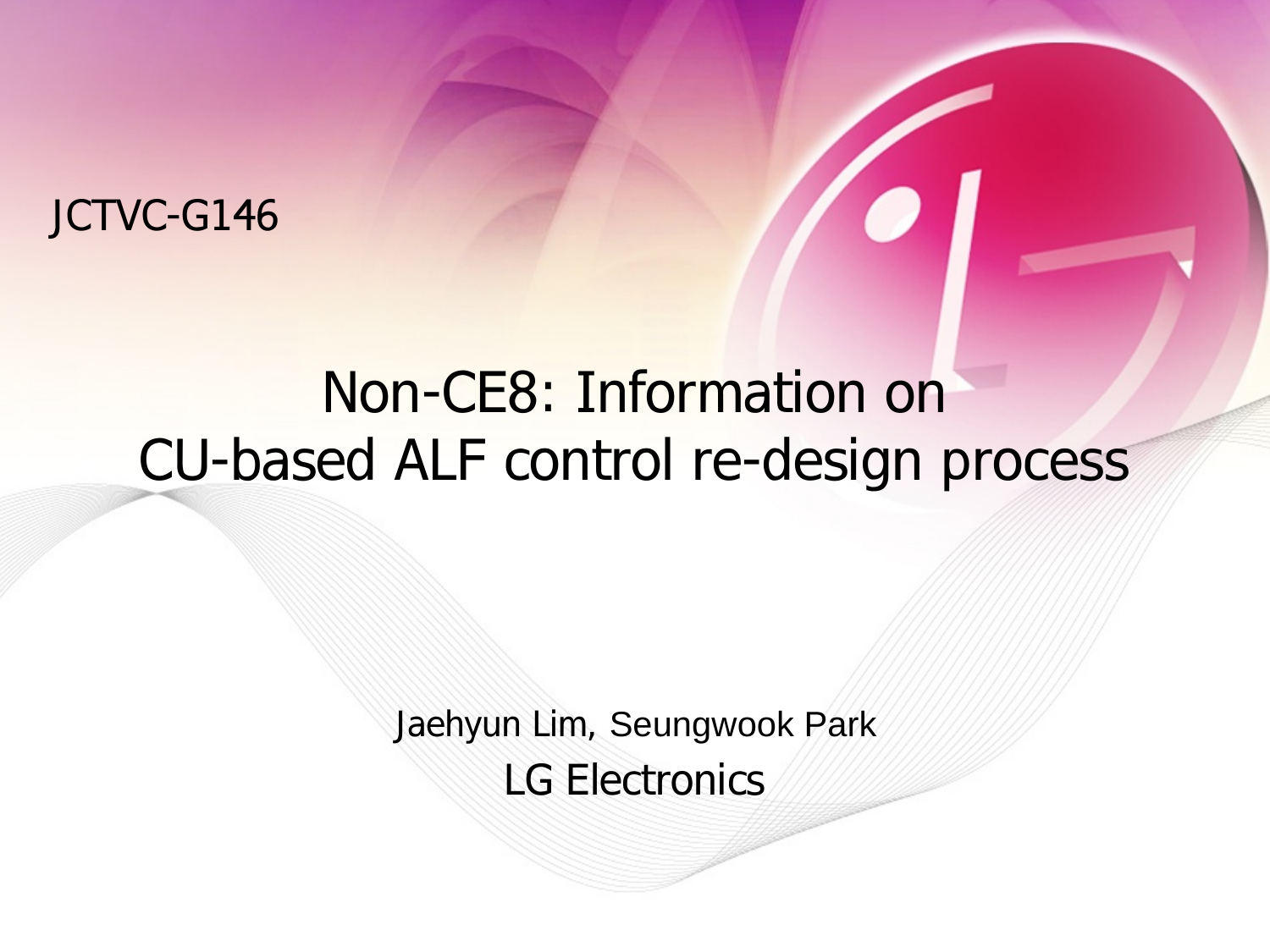

JCTVC-G146
# Non-CE8: Information on CU-based ALF control re-design process
Jaehyun Lim, Seungwook Park
LG Electronics